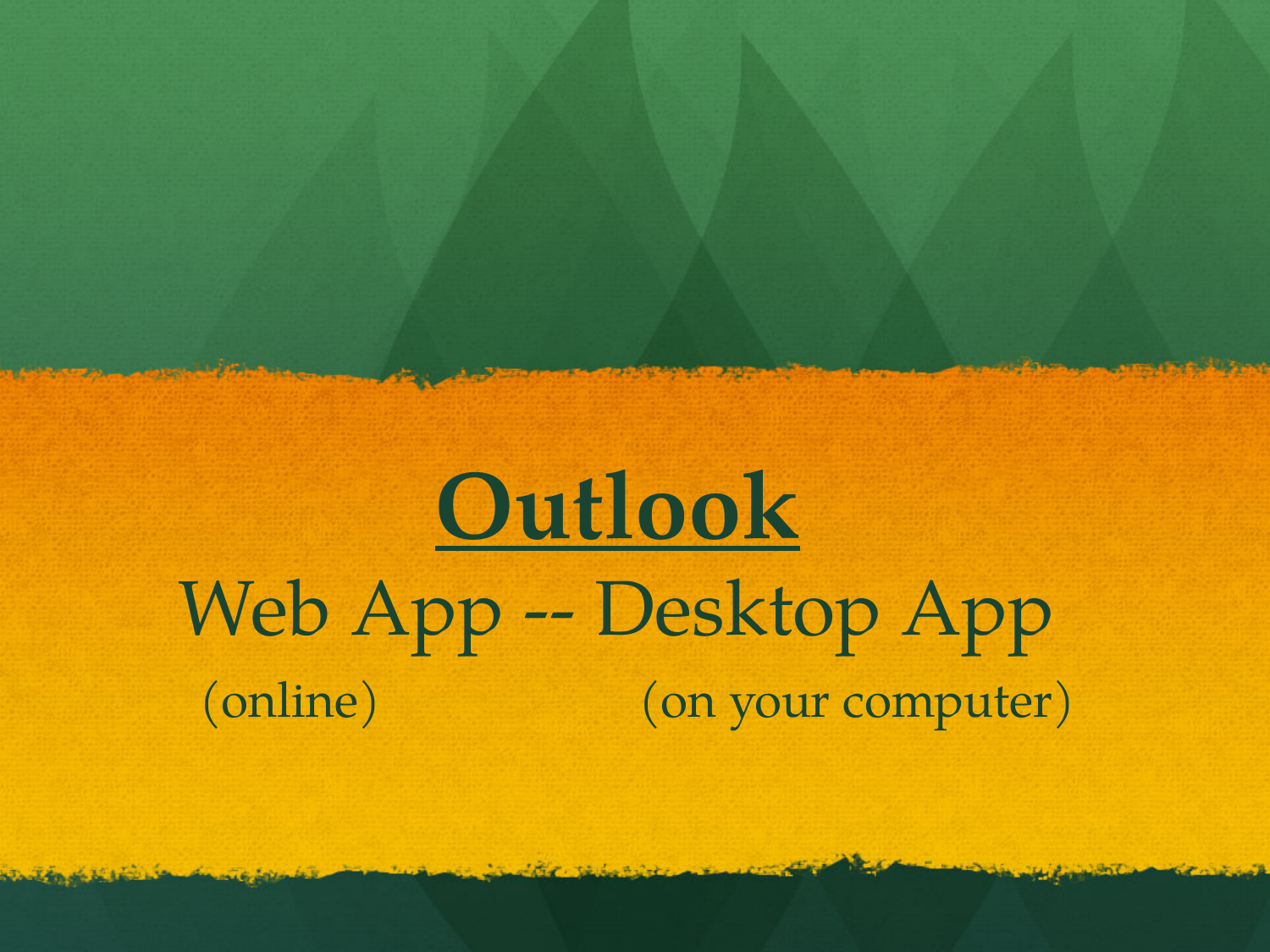

# Outlook Web App -- Desktop App
        (online)			(on your computer)